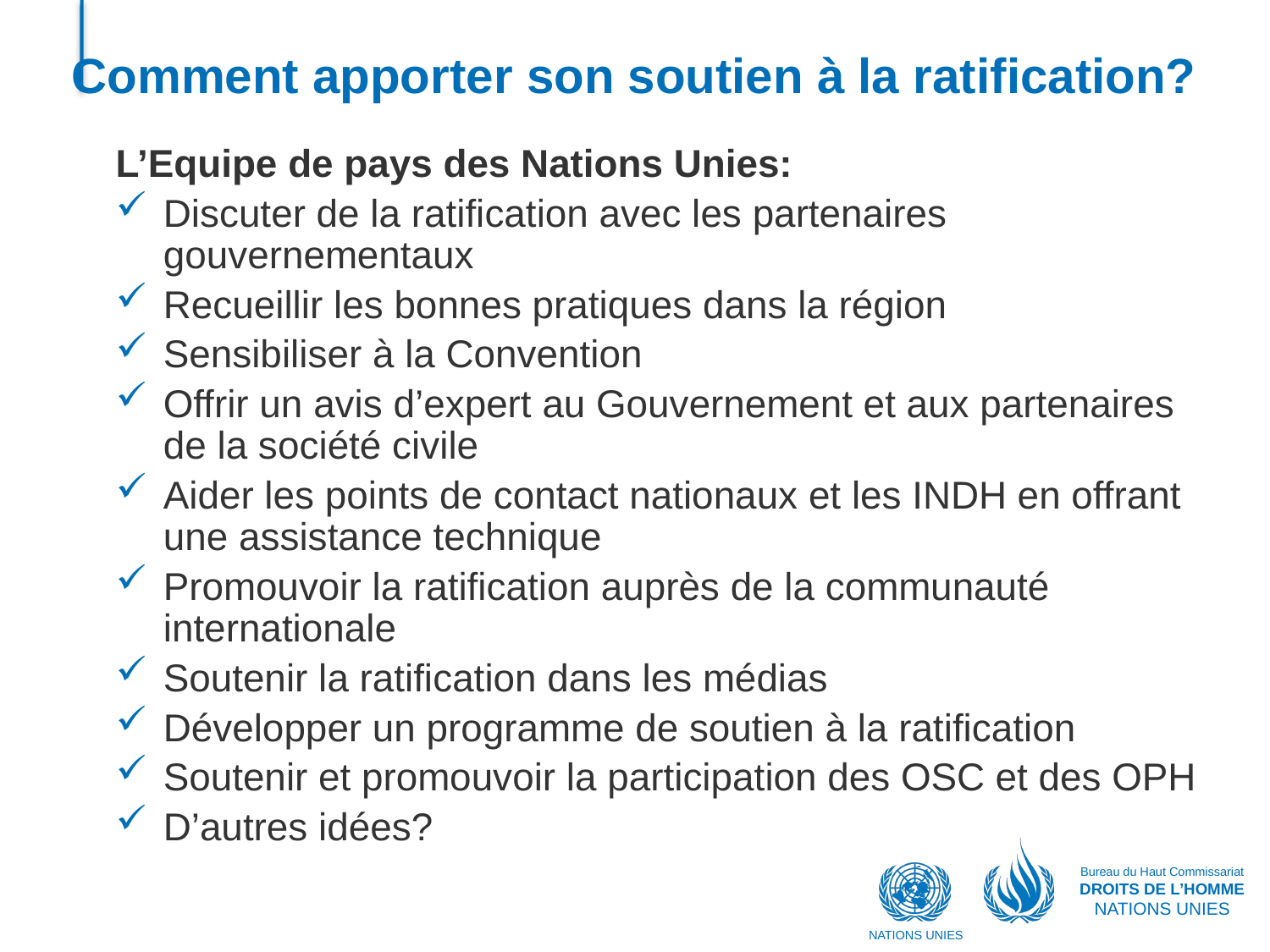

# Comment apporter son soutien à la ratification?
L’Equipe de pays des Nations Unies:
Discuter de la ratification avec les partenaires gouvernementaux
Recueillir les bonnes pratiques dans la région
Sensibiliser à la Convention
Offrir un avis d’expert au Gouvernement et aux partenaires de la société civile
Aider les points de contact nationaux et les INDH en offrant une assistance technique
Promouvoir la ratification auprès de la communauté internationale
Soutenir la ratification dans les médias
Développer un programme de soutien à la ratification
Soutenir et promouvoir la participation des OSC et des OPH
D’autres idées?
Bureau du Haut Commissariat
DROITS DE L’HOMME
NATIONS UNIES
NATIONS UNIES